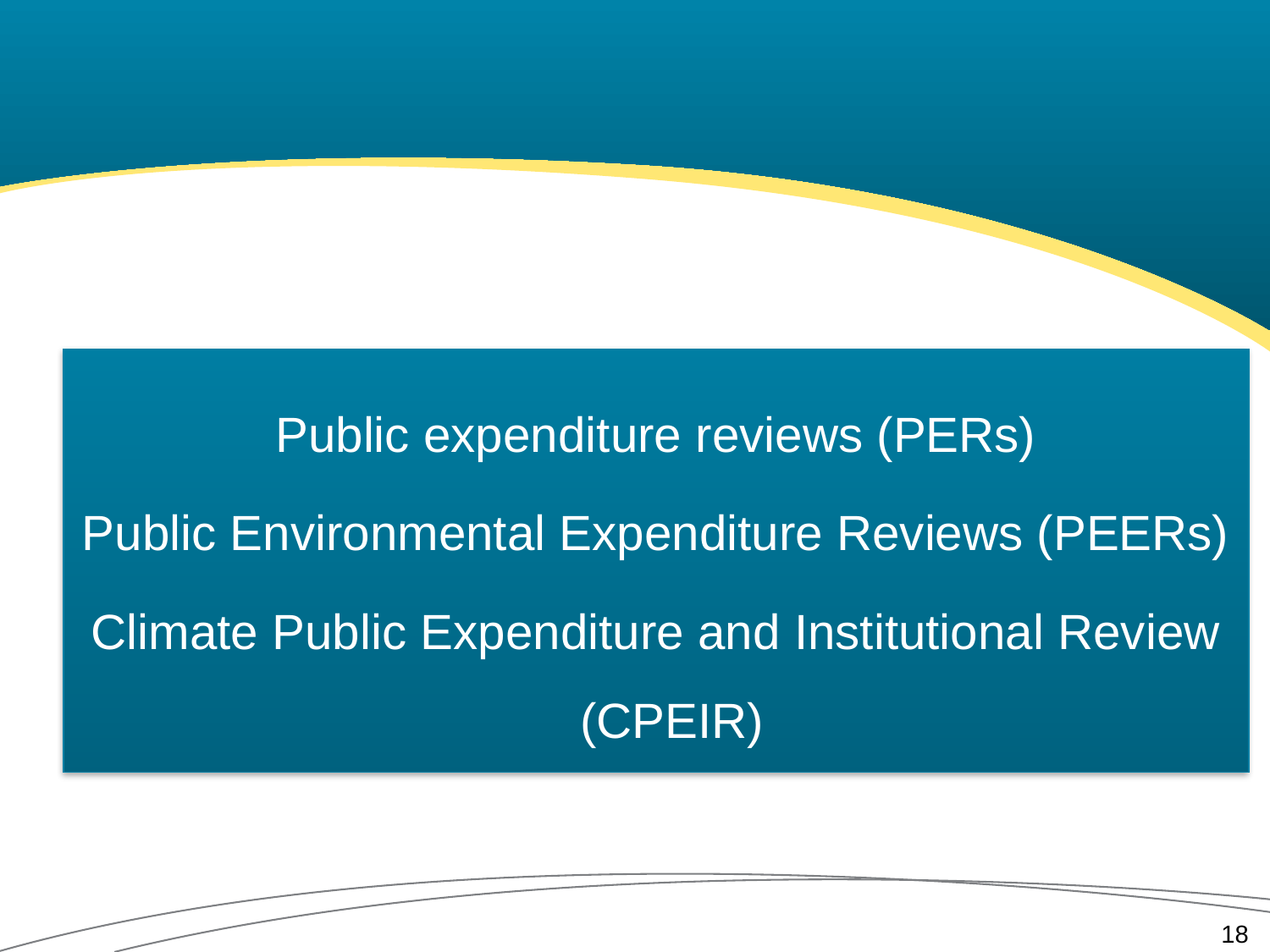

Public expenditure reviews (PERs)
Public Environmental Expenditure Reviews (PEERs)
Climate Public Expenditure and Institutional Review (CPEIR)
18